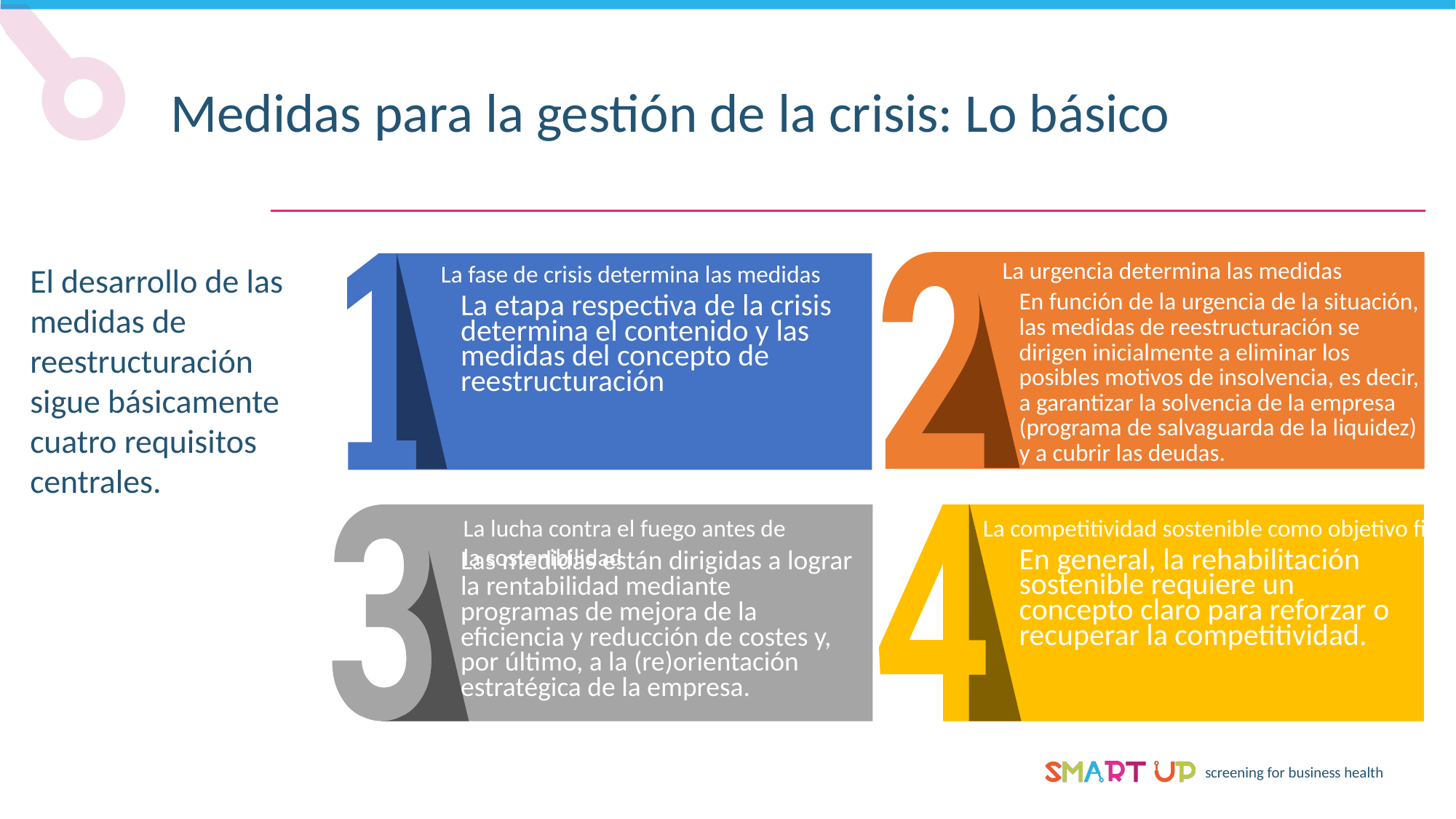

Medidas para la gestión de la crisis: Lo básico
La urgencia determina las medidas

La fase de crisis determina las medidas
El desarrollo de las medidas de reestructuración
sigue básicamente cuatro requisitos centrales.
En función de la urgencia de la situación, las medidas de reestructuración se dirigen inicialmente a eliminar los posibles motivos de insolvencia, es decir, a garantizar la solvencia de la empresa (programa de salvaguarda de la liquidez) y a cubrir las deudas.
La etapa respectiva de la crisis determina el contenido y las medidas del concepto de reestructuración

La lucha contra el fuego antes de la sostenibilidad
La competitividad sostenible como objetivo final
Las medidas están dirigidas a lograr la rentabilidad mediante programas de mejora de la eficiencia y reducción de costes y, por último, a la (re)orientación estratégica de la empresa.
En general, la rehabilitación sostenible requiere un concepto claro para reforzar o recuperar la competitividad.